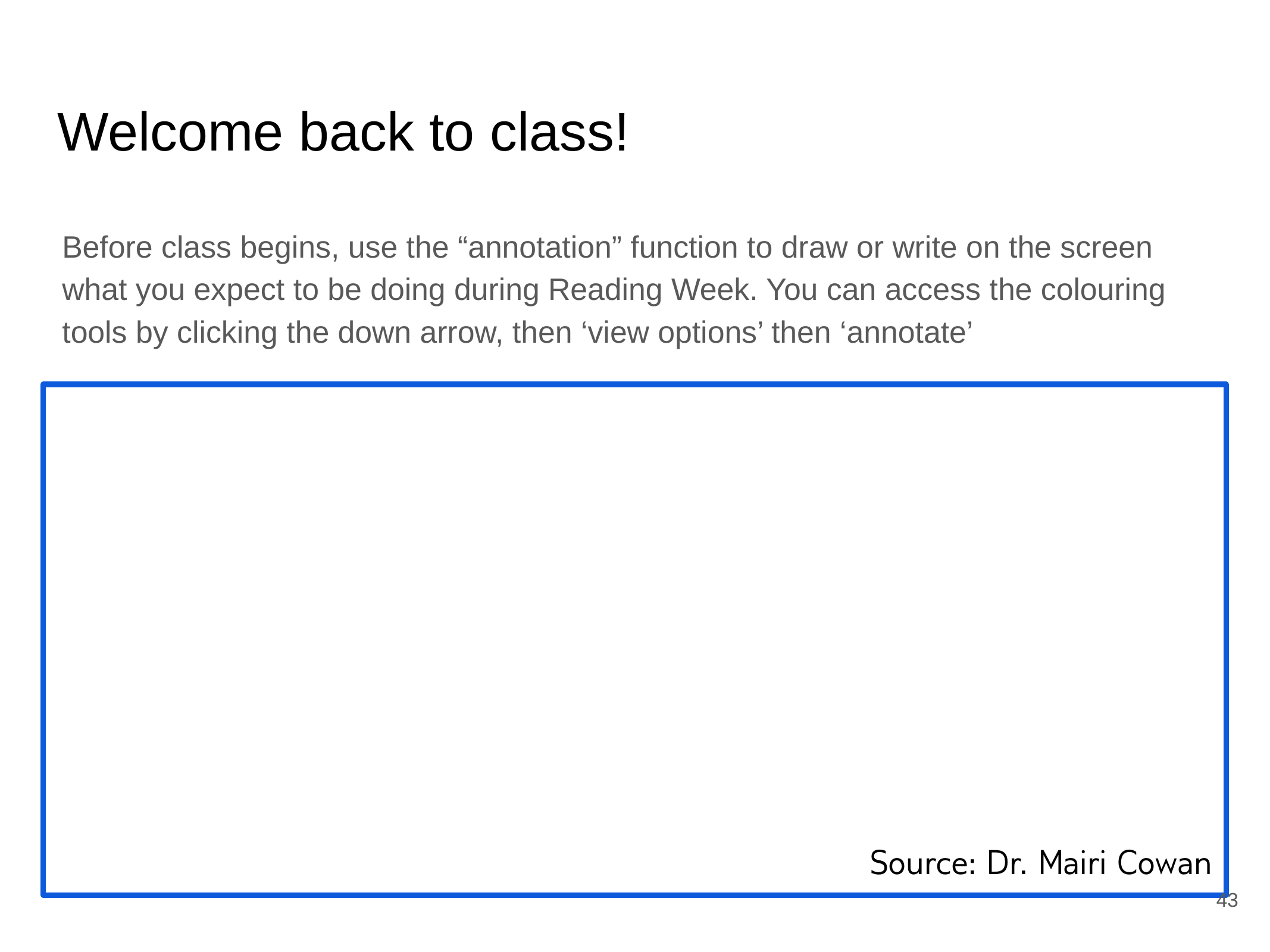

# Welcome back to class!
Before class begins, use the “annotation” function to draw or write on the screen what you expect to be doing during Reading Week. You can access the colouring tools by clicking the down arrow, then ‘view options’ then ‘annotate’
Source: Dr. Mairi Cowan
43